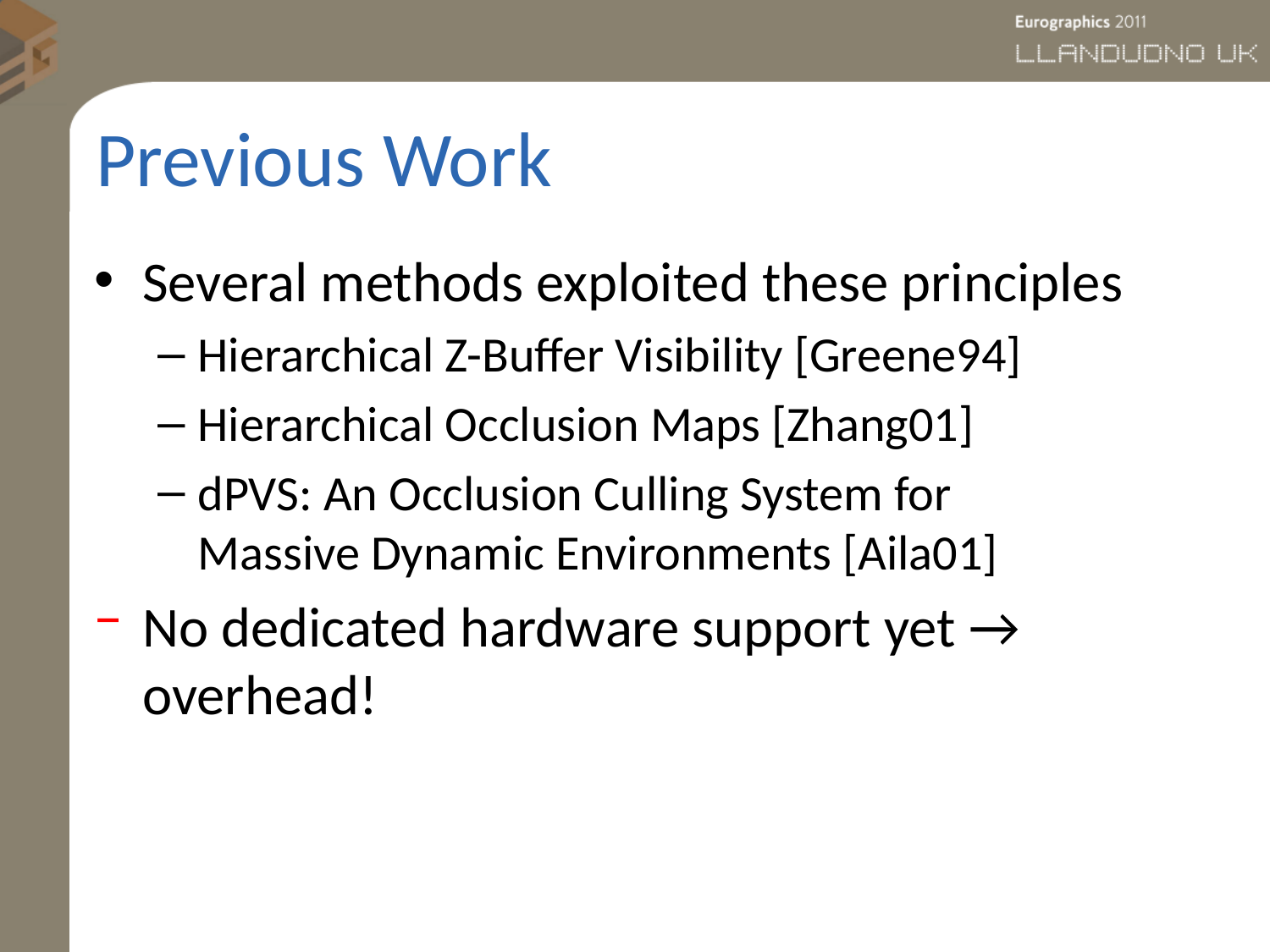

# Previous Work
Several methods exploited these principles
Hierarchical Z-Buffer Visibility [Greene94]
Hierarchical Occlusion Maps [Zhang01]
dPVS: An Occlusion Culling System for
Massive Dynamic Environments [Aila01]
No dedicated hardware support yet → overhead!